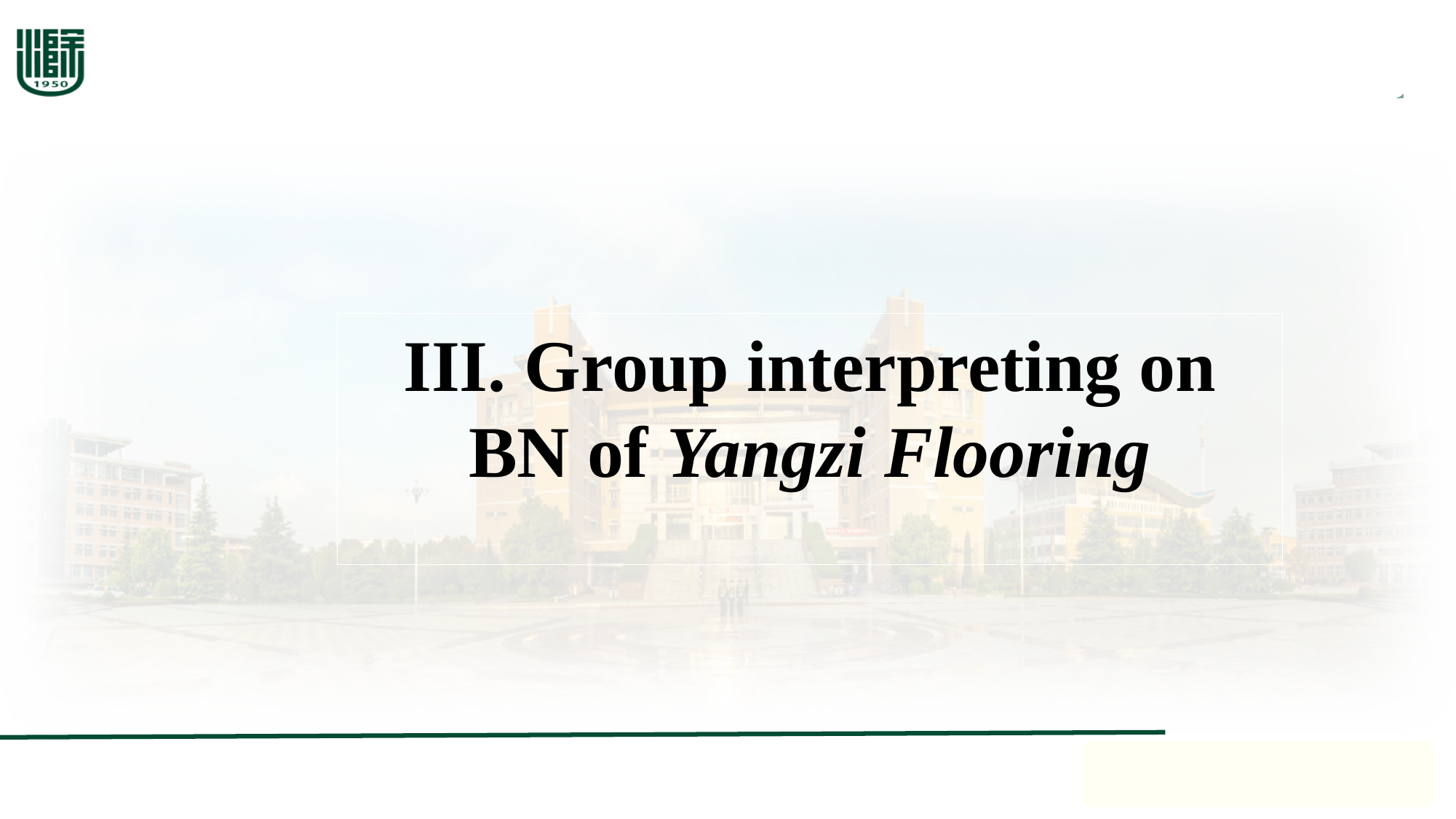

III. Group interpreting on BN of Yangzi Flooring